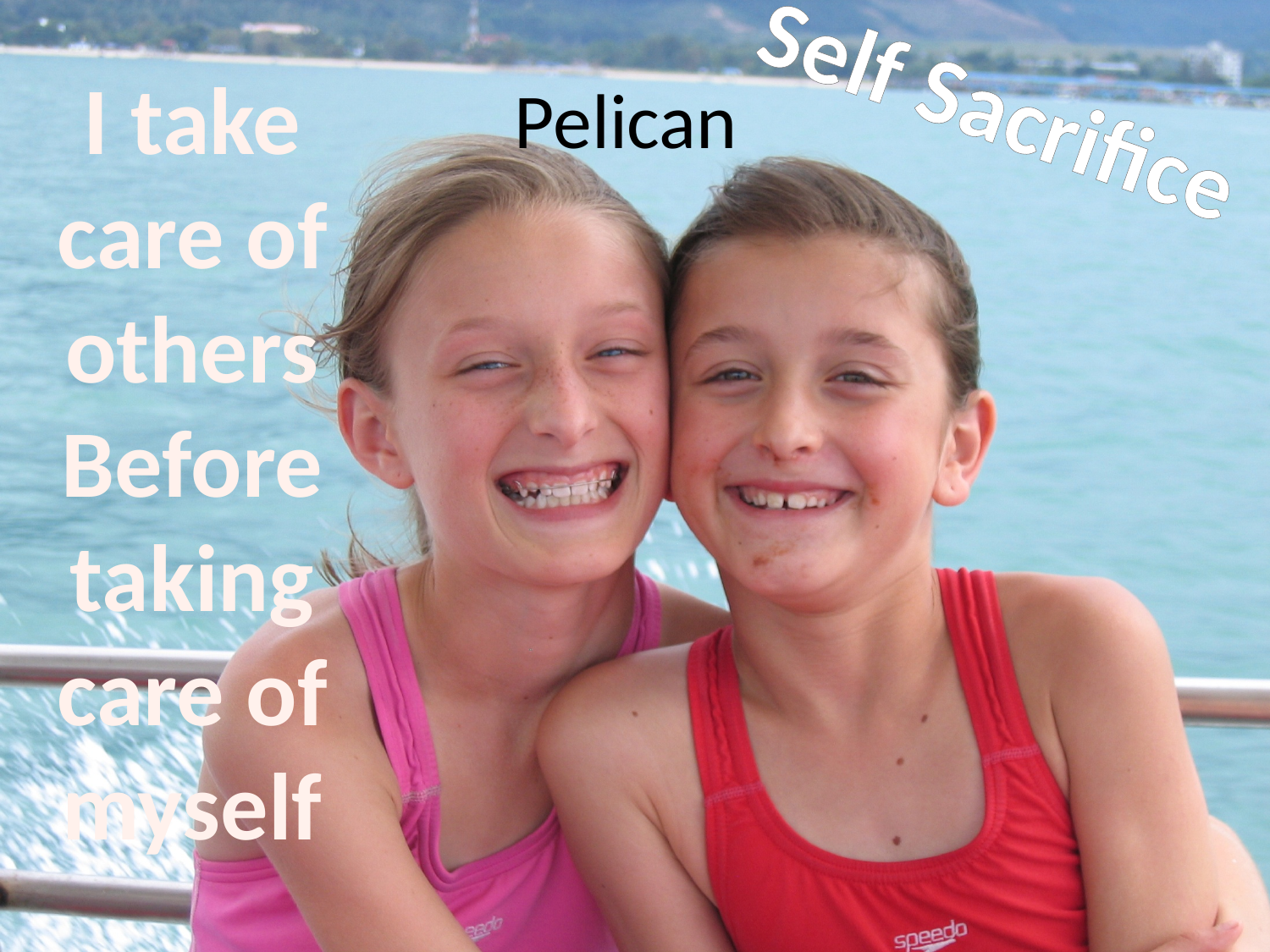

# Pelican
Self Sacrifice
I take care of others
Before taking care of
myself